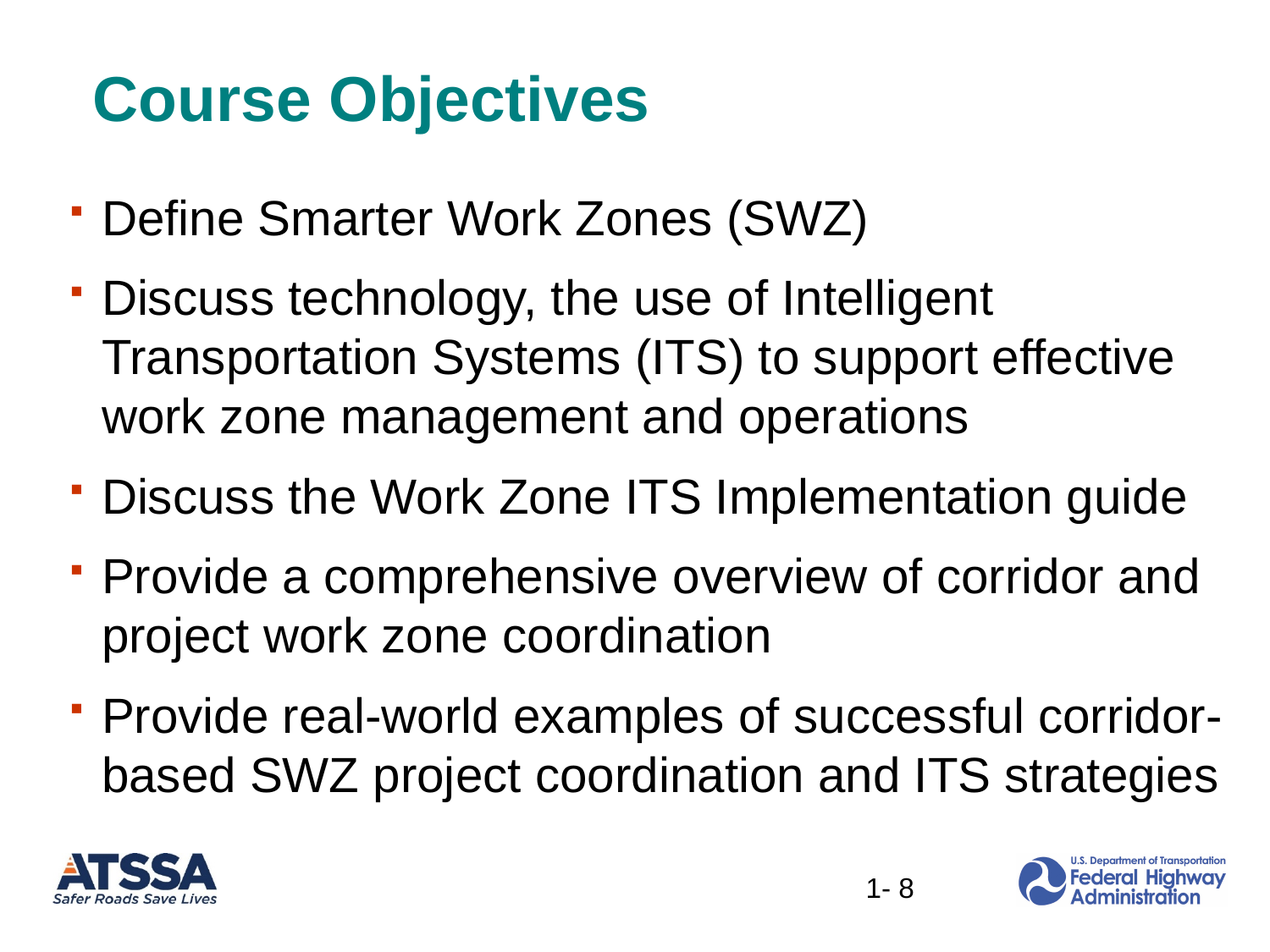

# Course Objectives
Define Smarter Work Zones (SWZ)
Discuss technology, the use of Intelligent Transportation Systems (ITS) to support effective work zone management and operations
Discuss the Work Zone ITS Implementation guide
Provide a comprehensive overview of corridor and project work zone coordination
Provide real-world examples of successful corridor-based SWZ project coordination and ITS strategies